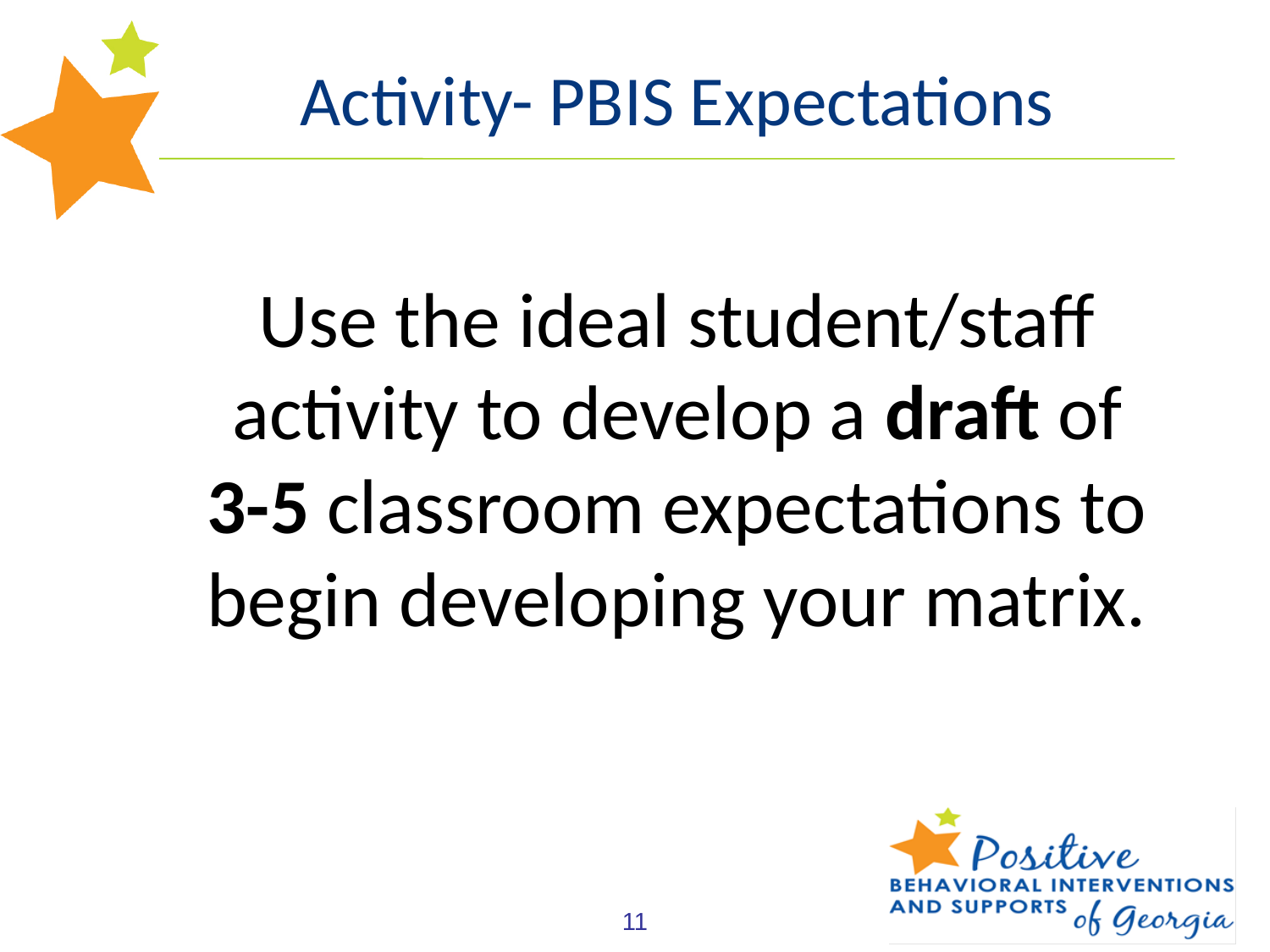

Activity- PBIS Expectations

Use the ideal student/staff activity to develop a draft of 3-5 classroom expectations to begin developing your matrix.

11